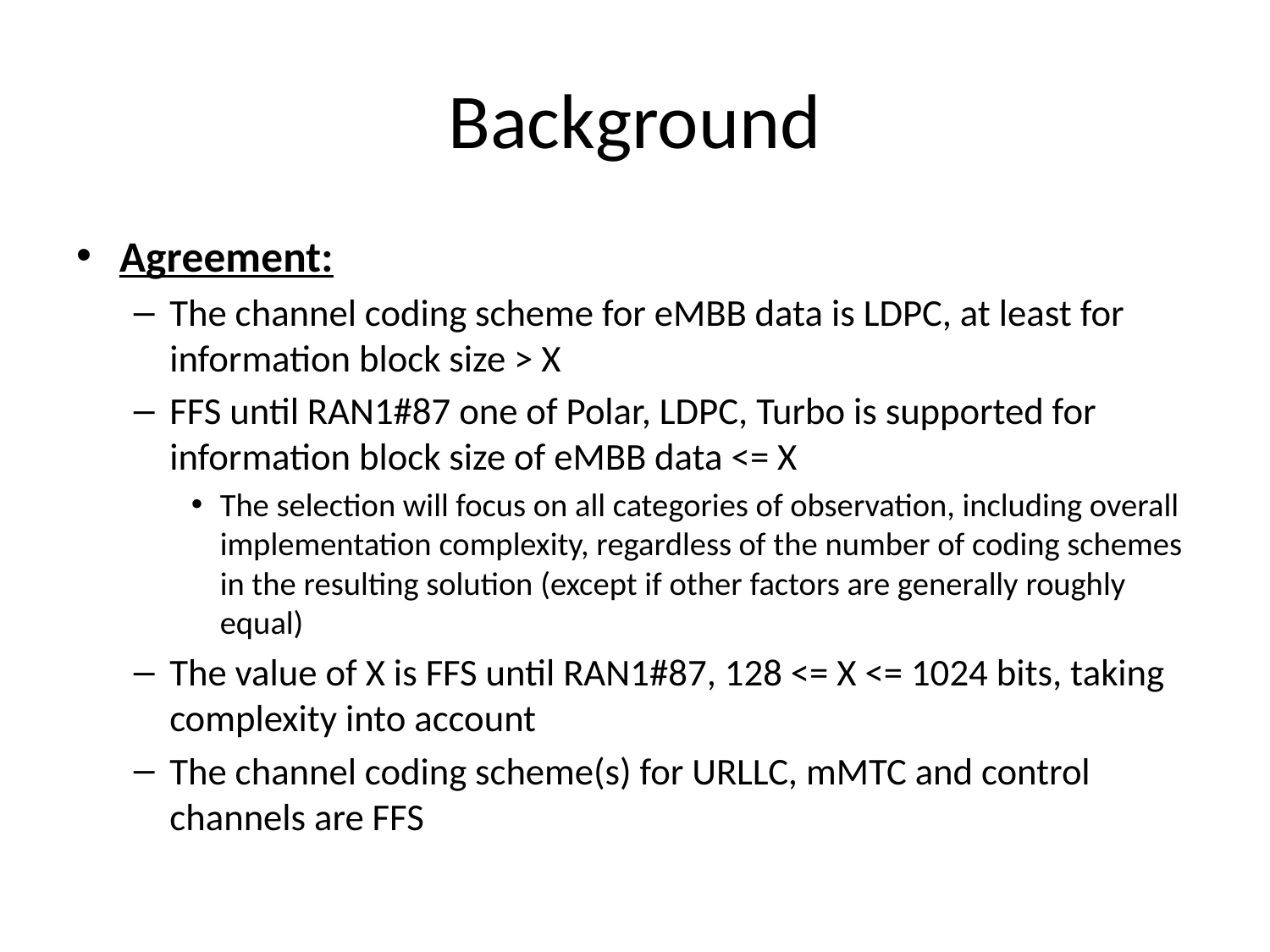

# Background
Agreement:
The channel coding scheme for eMBB data is LDPC, at least for information block size > X
FFS until RAN1#87 one of Polar, LDPC, Turbo is supported for information block size of eMBB data <= X
The selection will focus on all categories of observation, including overall implementation complexity, regardless of the number of coding schemes in the resulting solution (except if other factors are generally roughly equal)
The value of X is FFS until RAN1#87, 128 <= X <= 1024 bits, taking complexity into account
The channel coding scheme(s) for URLLC, mMTC and control channels are FFS